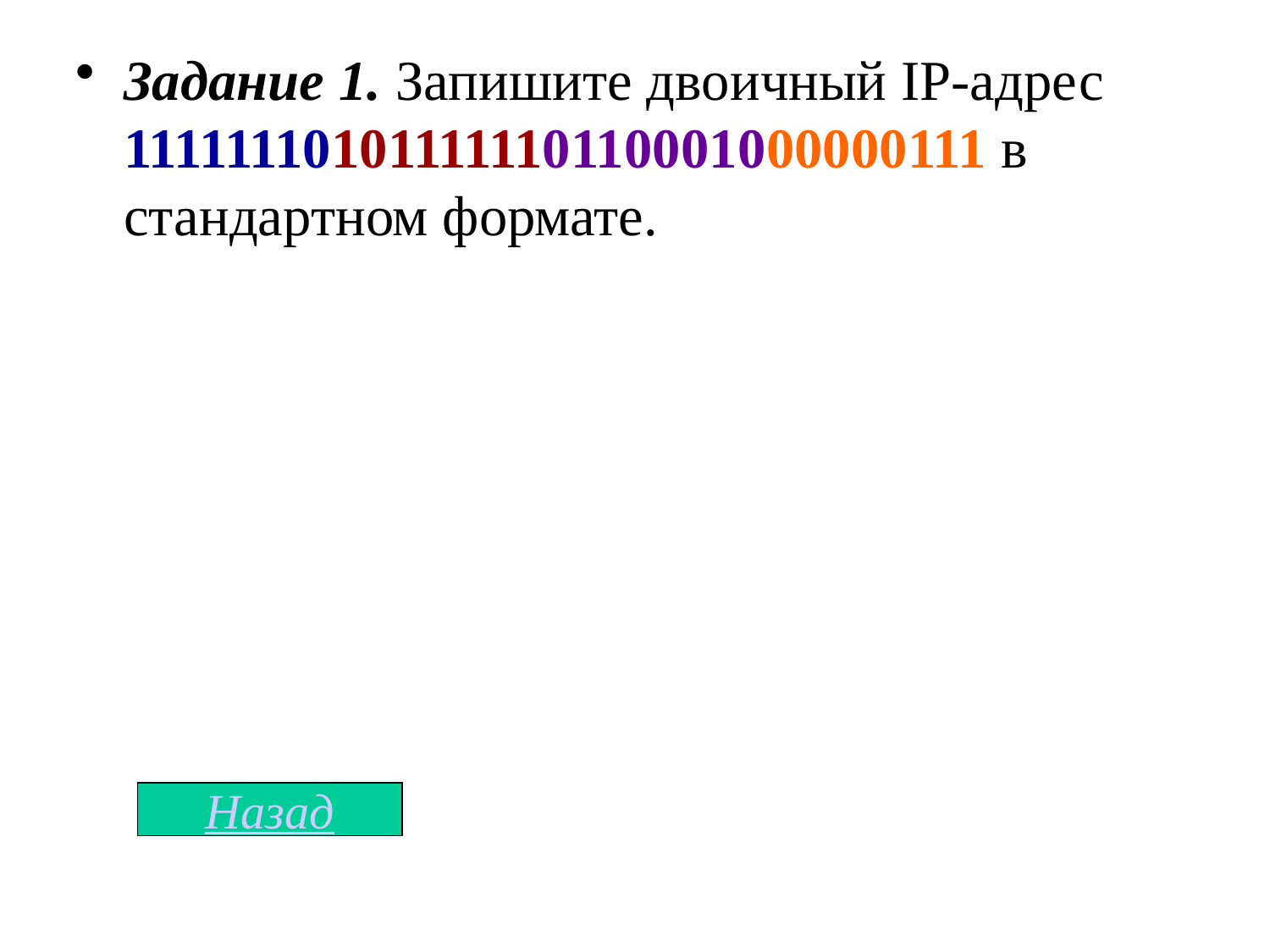

# Задание 1. Запишите двоичный IP-адрес 11111110101111110110001000000111 в стандартном формате.
Назад